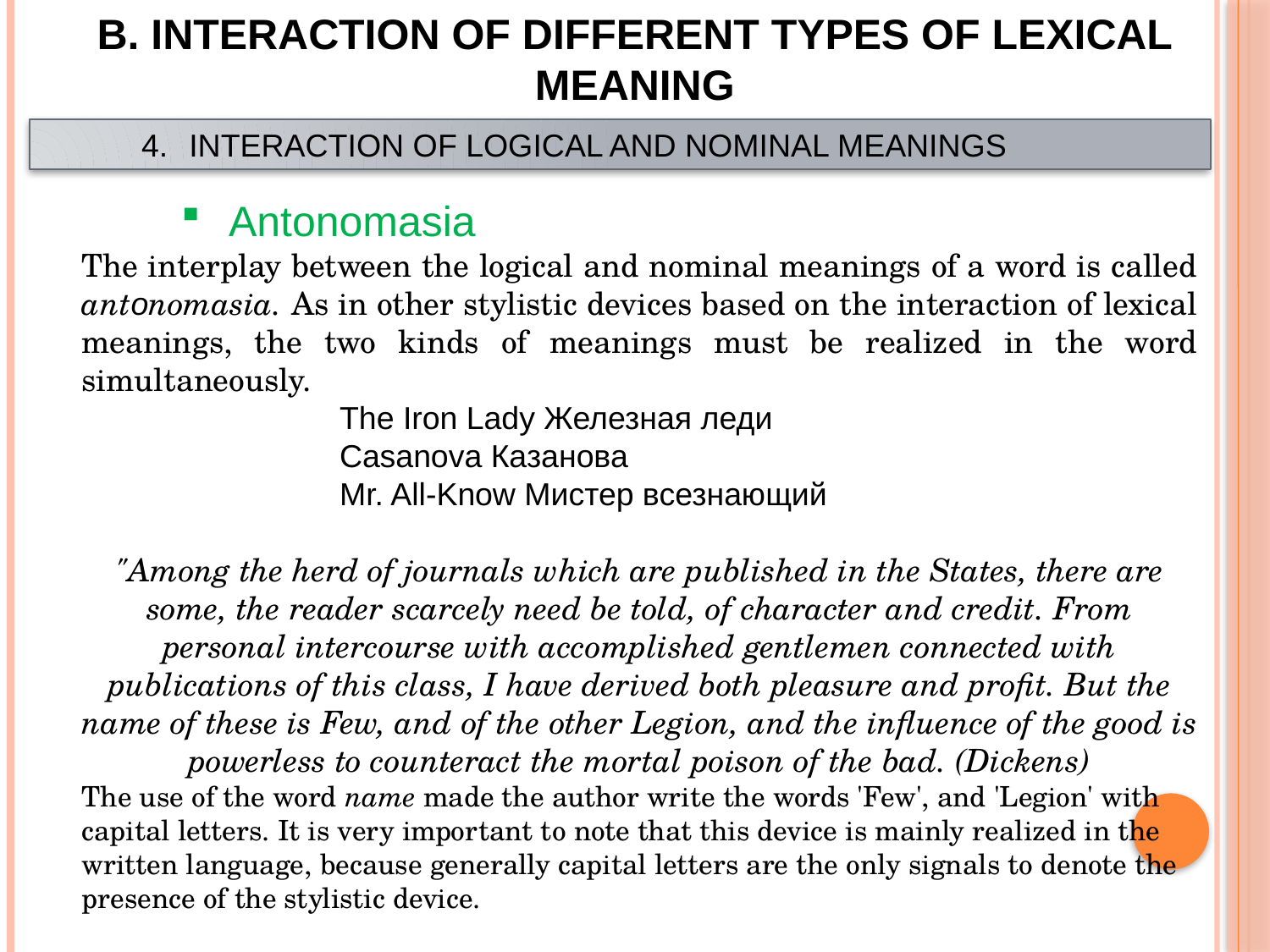

B. INTERACTION OF DIFFERENT TYPES OF LEXICAL MEANING
INTERACTION OF LOGICAL AND NOMINAL MEANINGS
Antonomasia
The interplay between the logical and nominal meanings of a word is called antоnomasia. As in other stylistic devices based on the interaction of lexical meanings, the two kinds of meanings must be realized in the word simultaneously.
 The Iron Lady Железная леди
 Casanova Казанова
 Mr. All-Know Мистер всезнающий

"Among the herd of journals which are published in the States, there are some, the reader scarcely need be told, of character and credit. From personal intercourse with accomplished gentlemen connected with publications of this class, I have derived both pleasure and profit. But the name of these is Few, and of the other Legion, and the influence of the good is powerless to counteract the mortal poison of the bad. (Dickens)
The use of the word name made the author write the words 'Few', and 'Legion' with capital letters. It is very important to note that this device is mainly realized in the written language, because generally capital letters are the only signals to denote the presence of the stylistic device.